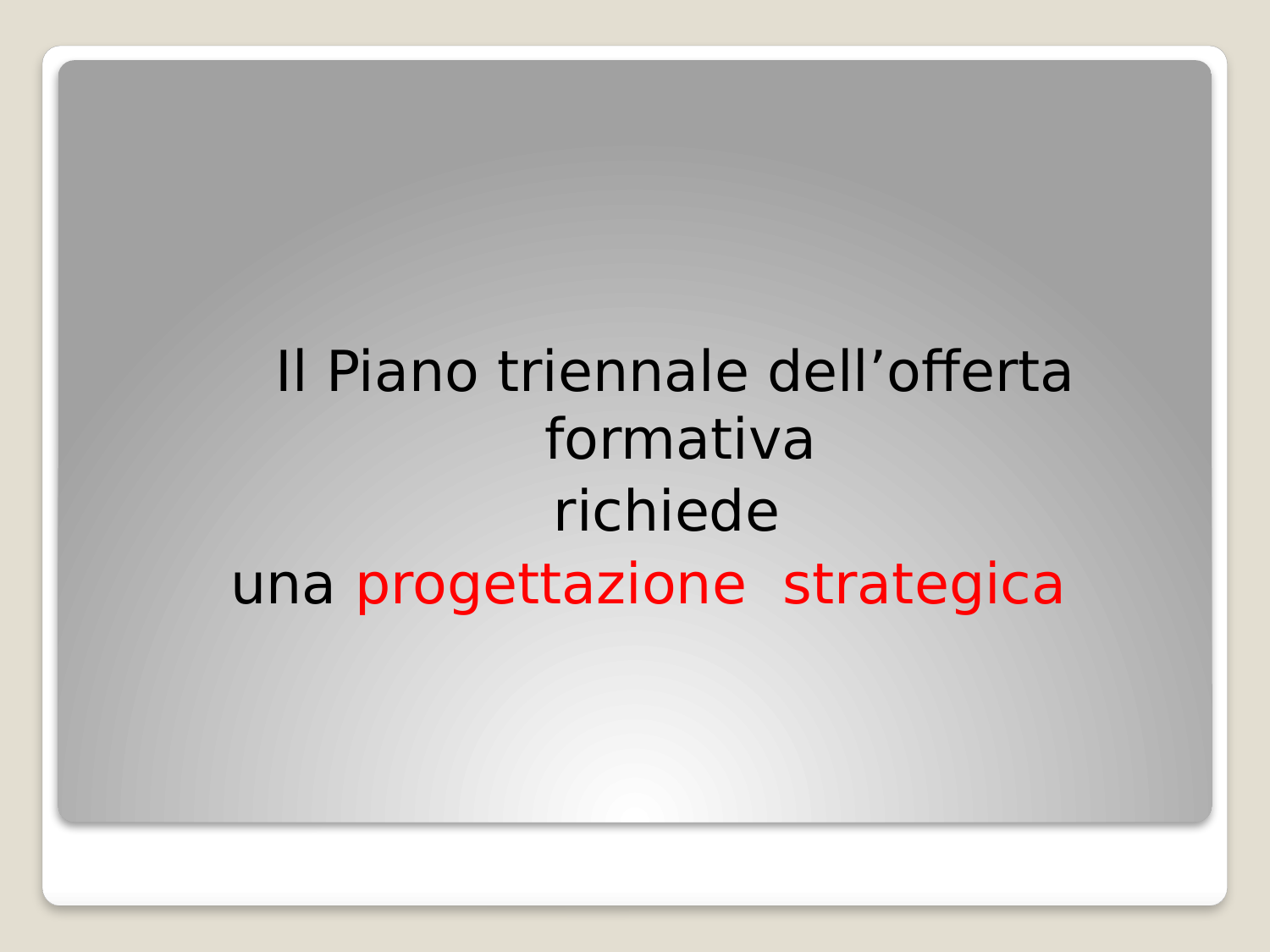

Il Piano triennale dell’offerta formativa
   richiede
una progettazione  strategica